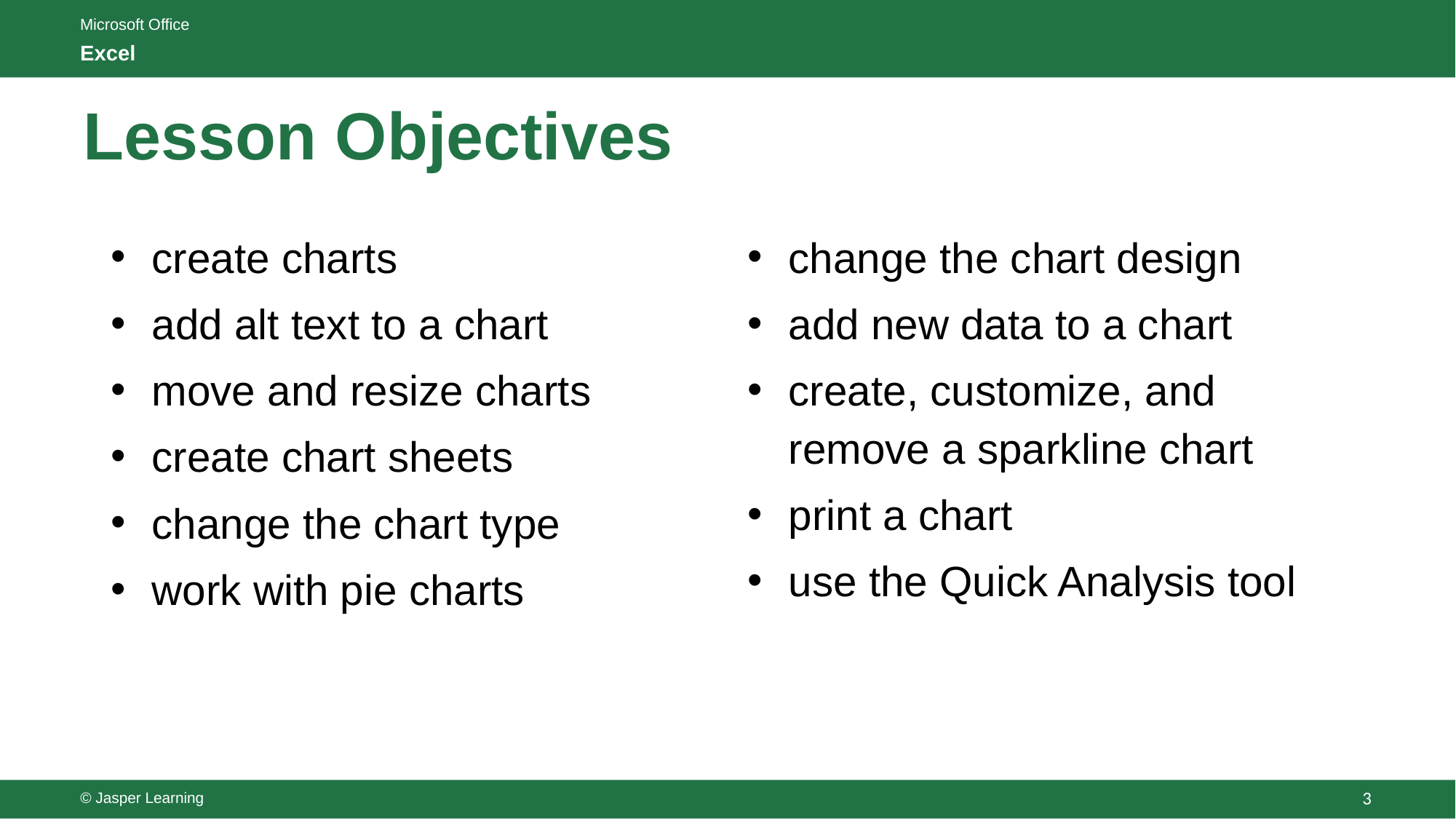

# Lesson Objectives
create charts​
add alt text to a chart
move and resize charts​
create chart sheet​s
change the chart type​
work with pie charts​
change the chart design​
add new data to a chart​
create, customize, and remove a sparkline chart
print a chart​
use the Quick Analysis tool​
© Jasper Learning
3